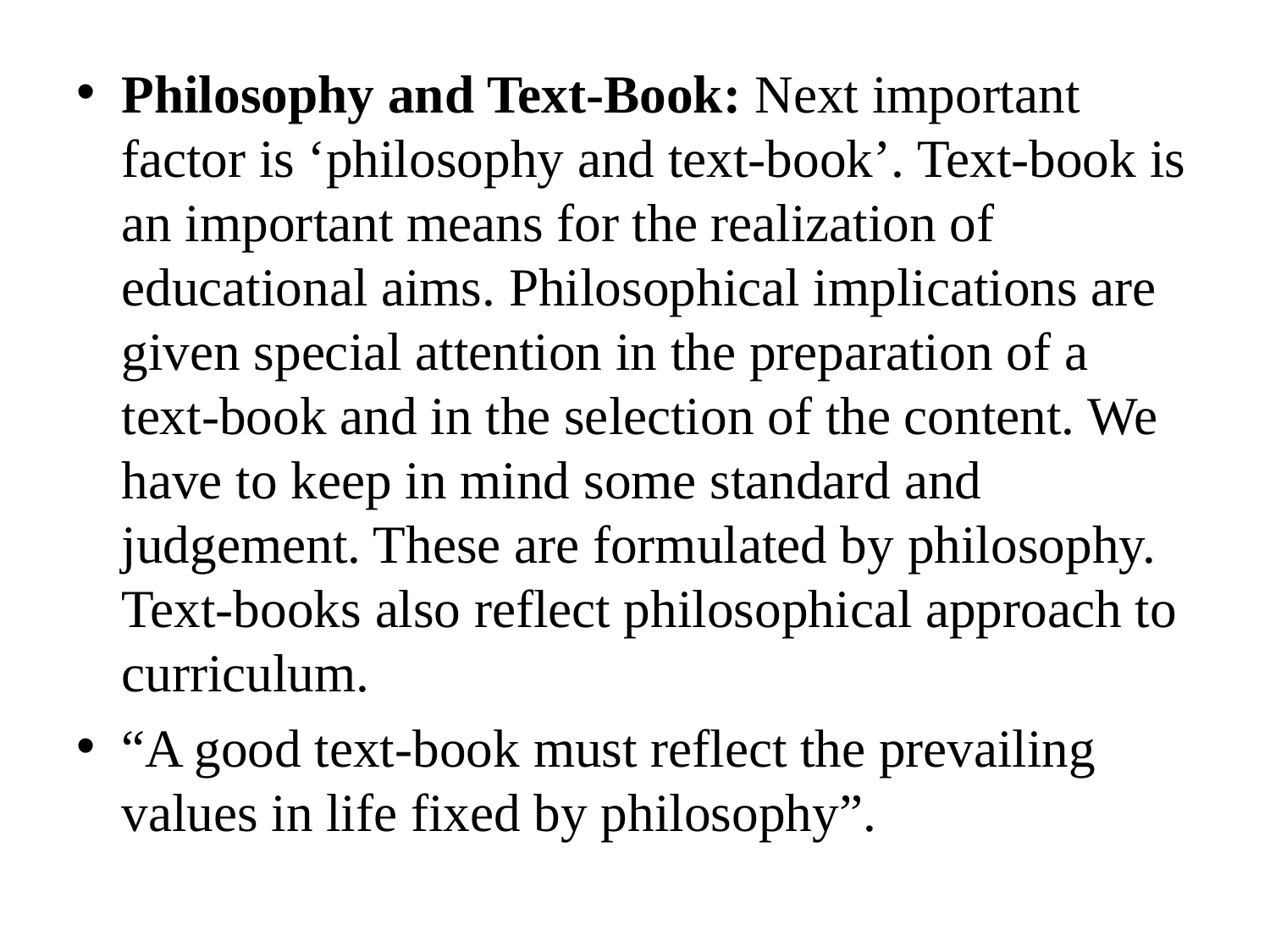

Philosophy and Text-Book: Next important factor is ‘philosophy and text-book’. Text-book is an important means for the realization of educational aims. Philosophical implications are given special attention in the preparation of a text-book and in the selection of the content. We have to keep in mind some standard and judgement. These are formulated by philosophy. Text-books also reflect philosophical approach to curriculum.
“A good text-book must reflect the prevailing values in life fixed by philosophy”.